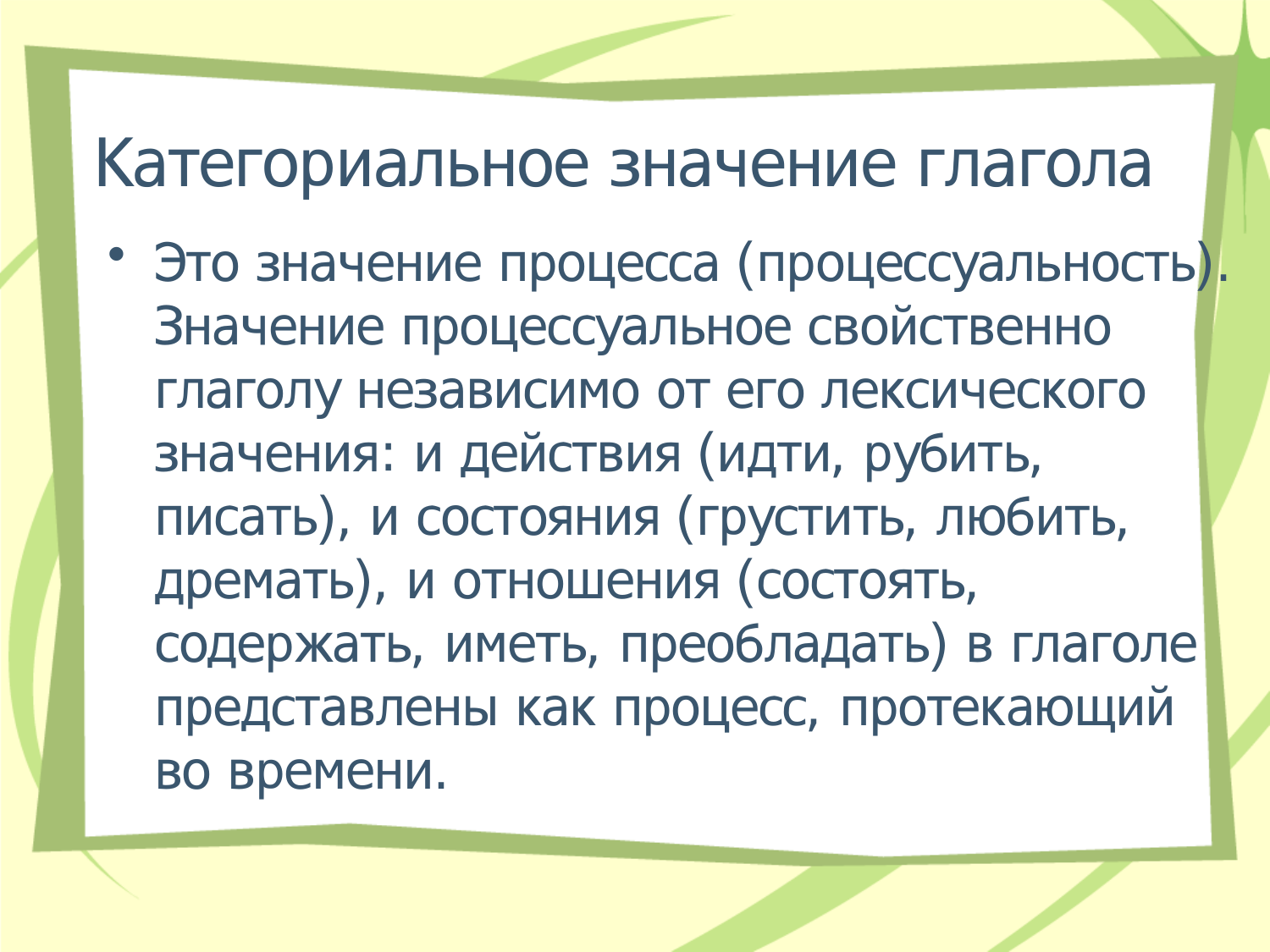

# Категориальное значение глагола
Это значение процесса (процессуальность). Значение процессуальное свойственно глаголу независимо от его лексического значения: и действия (идти, рубить, писать), и состояния (грустить, любить, дремать), и отношения (состоять, содержать, иметь, преобладать) в глаголе представлены как процесс, протекающий во времени.